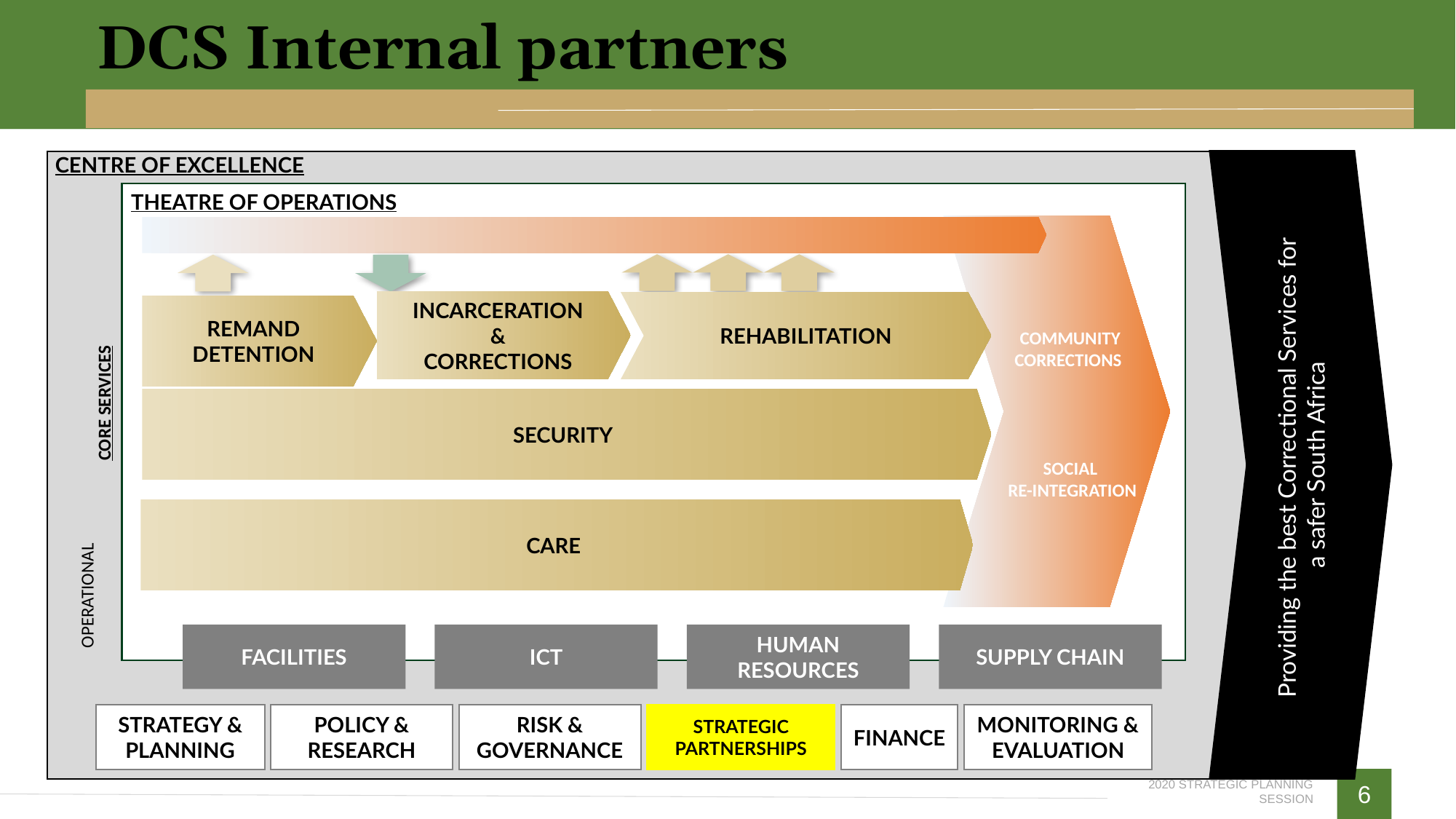

DCS Internal partners

CENTRE OF EXCELLENCE

STRATEGY & PLANNING
POLICY & RESEARCH
RISK & GOVERNANCE
STRATEGIC PARTNERSHIPS
FINANCE
MONITORING & EVALUATION
xx
Providing the best Correctional Services for
a safer South Africa
THEATRE OF OPERATIONS
ICT
HUMAN RESOURCES
SUPPLY CHAIN
FACILITIES

COMMUNITY CORRECTIONS

SOCIAL
 RE-INTEGRATION

INCARCERATION
&
CORRECTIONS
REHABILITATION
SECURITY
CARE
REMAND DETENTION
CORE SERVICES
OPERATIONAL